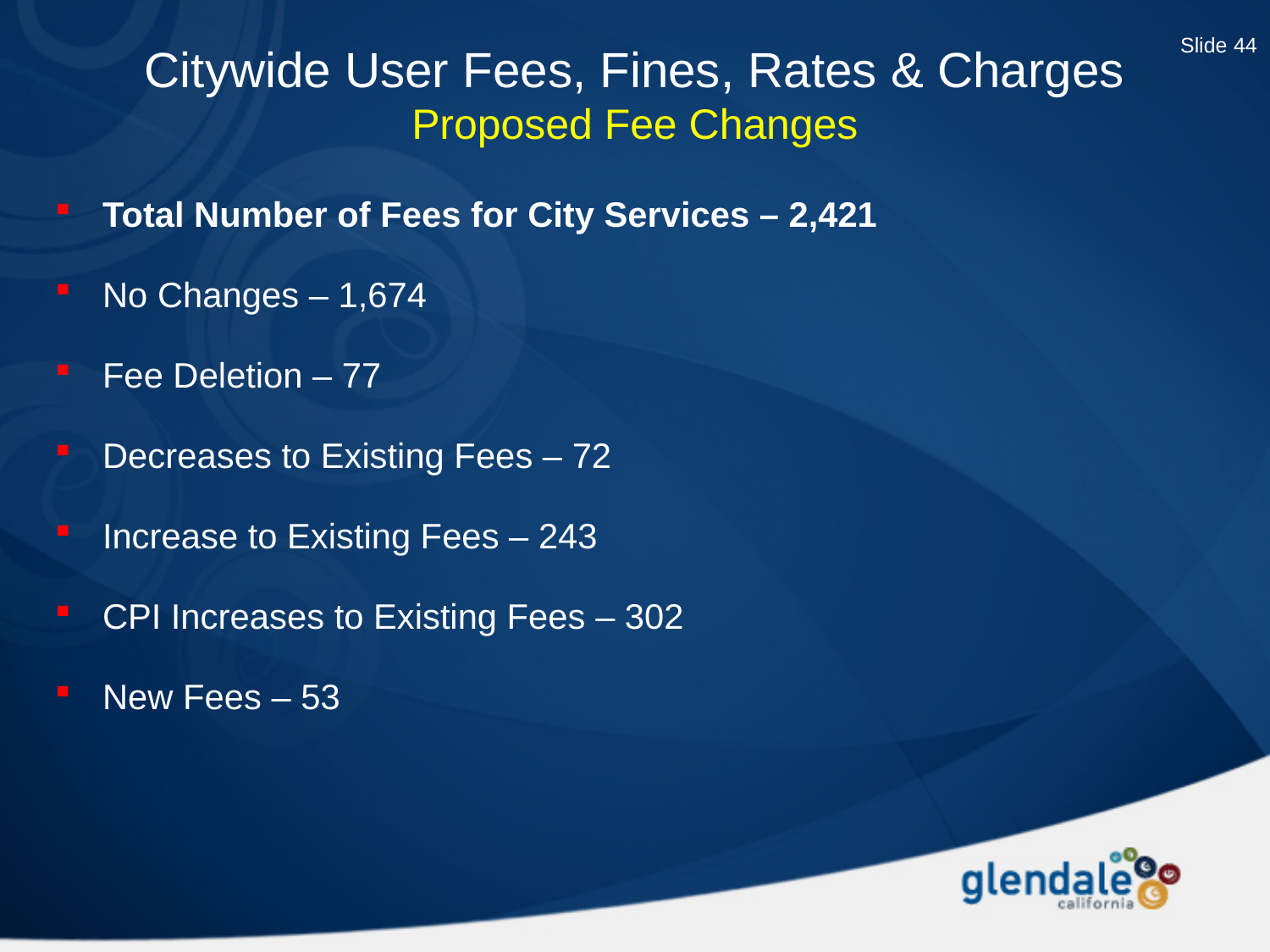

Slide 44
Citywide User Fees, Fines, Rates & Charges
Proposed Fee Changes
Total Number of Fees for City Services – 2,421
No Changes – 1,674
Fee Deletion – 77
Decreases to Existing Fees – 72
Increase to Existing Fees – 243
CPI Increases to Existing Fees – 302
New Fees – 53